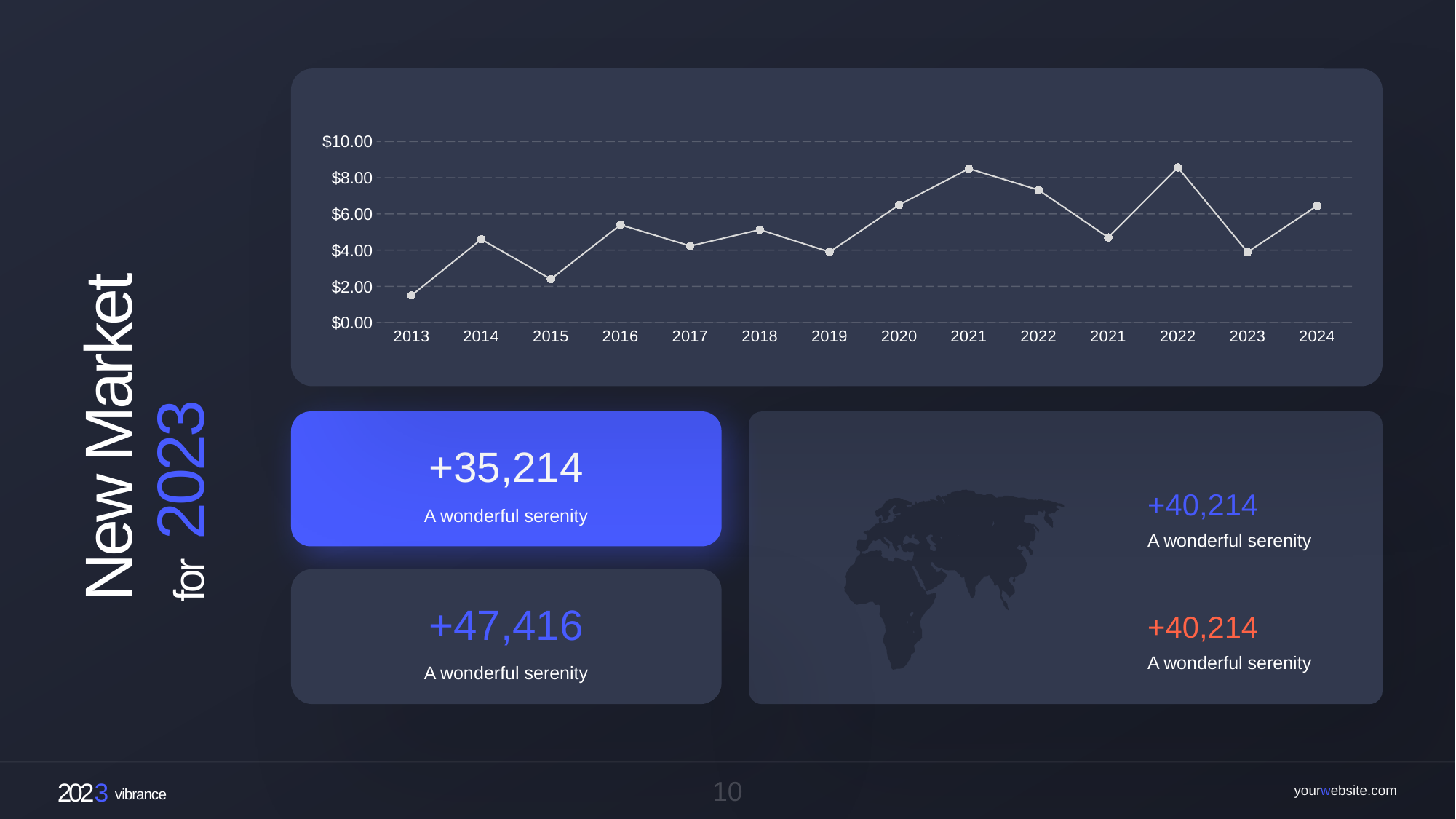

Net Profit

### Chart

| Category | Series 1 |
|---|---|
| 2013 | 1.5 |
| 2014 | 4.6 |
| 2015 | 2.4 |
| 2016 | 5.4 |
| 2017 | 4.23 |
| 2018 | 5.13 |
| 2019 | 3.9 |
| 2020 | 6.5 |
| 2021 | 8.5 |
| 2022 | 7.32 |
| 2021 | 4.7 |
| 2022 | 8.56 |
| 2023 | 3.89 |
| 2024 | 6.45 |
New Market for 2023

+35,214
A wonderful serenity

Global Market
+40,214

A wonderful serenity
+40,214
A wonderful serenity

+47,416
A wonderful serenity